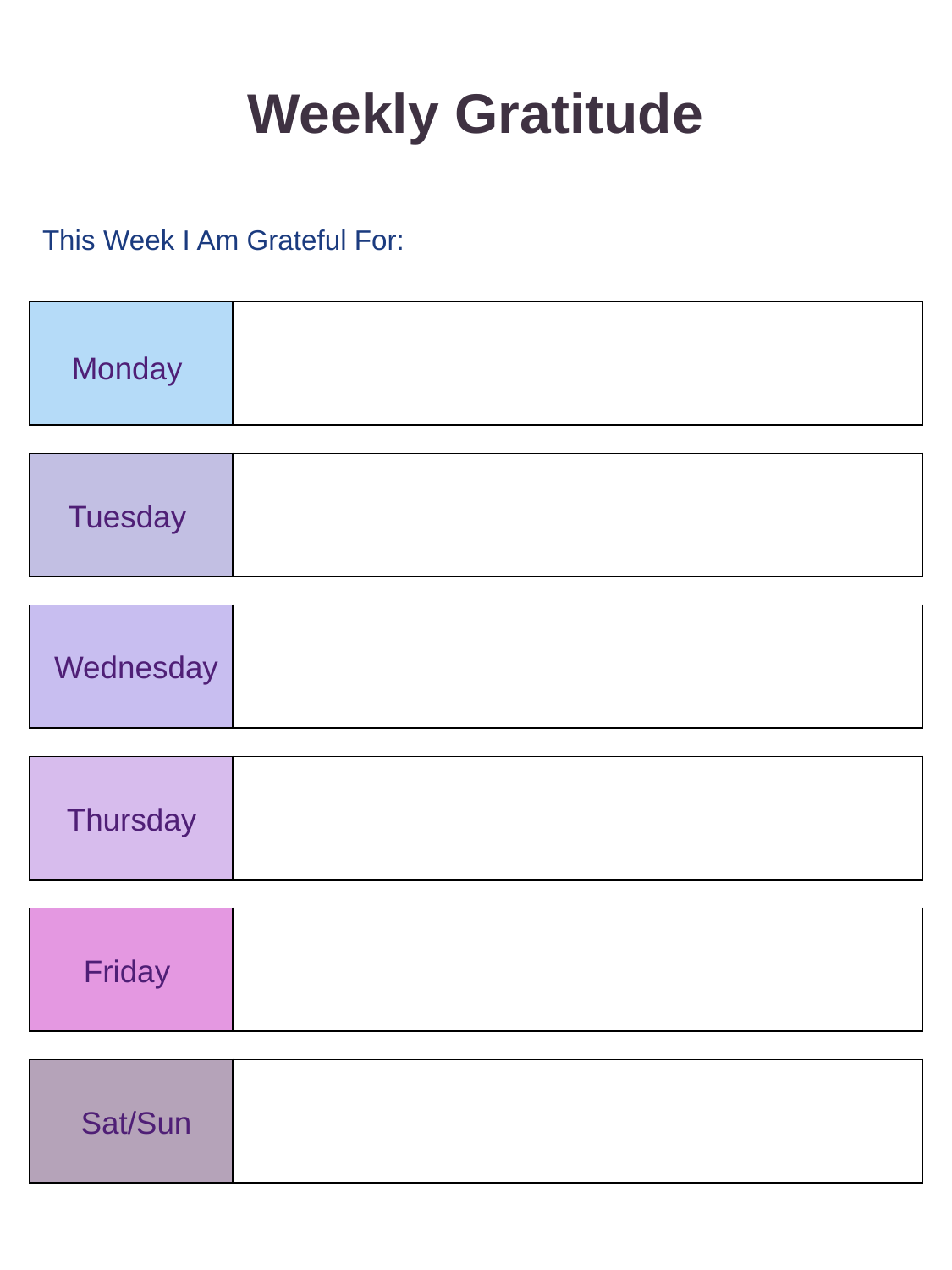

Weekly Gratitude
This Week I Am Grateful For:
|  |  |
| --- | --- |
Monday
|  |  |
| --- | --- |
Tuesday
|  |  |
| --- | --- |
Wednesday
|  |  |
| --- | --- |
Thursday
|  |  |
| --- | --- |
Friday
|  |  |
| --- | --- |
Sat/Sun